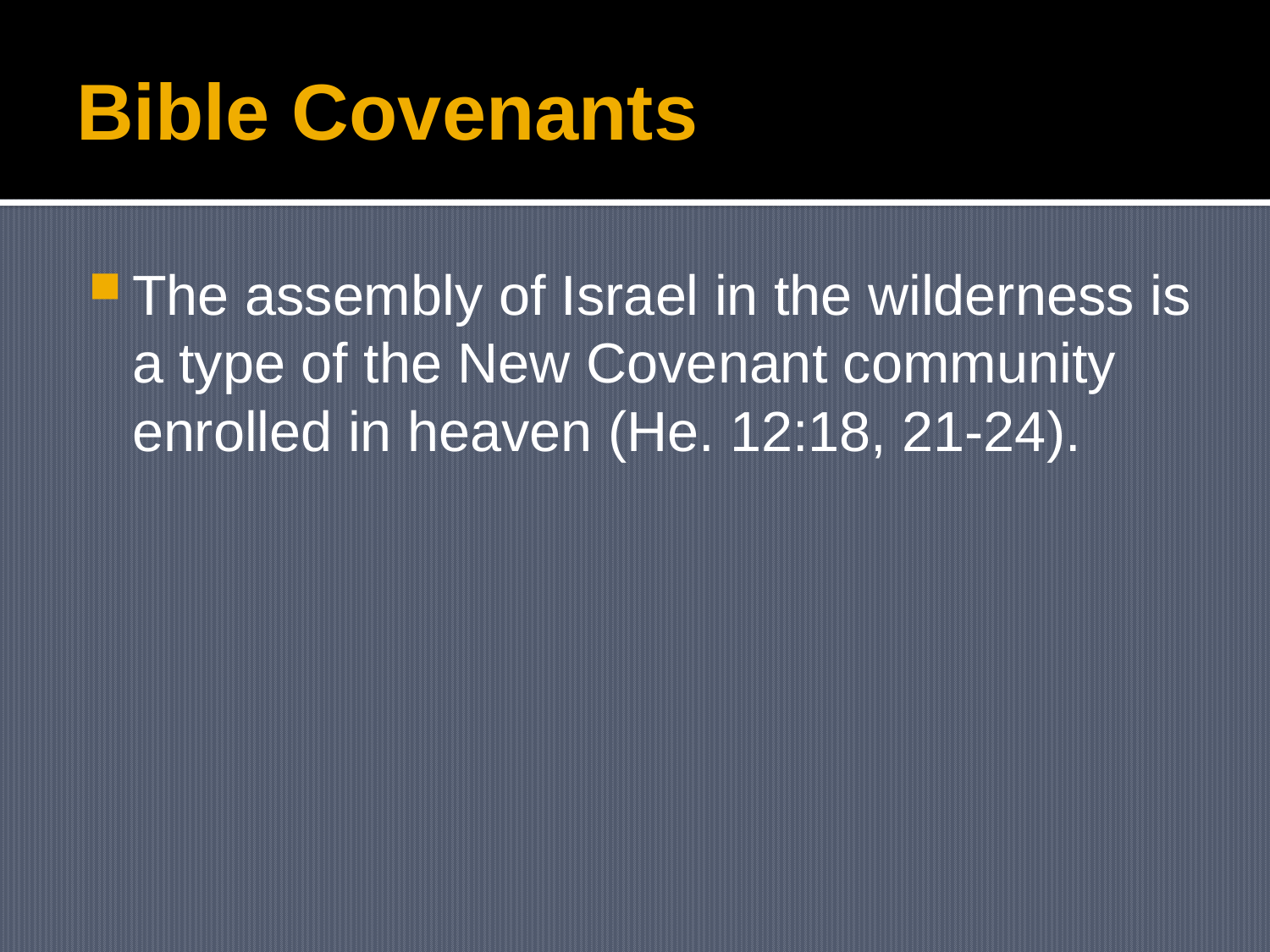

# Bible Covenants
The assembly of Israel in the wilderness is a type of the New Covenant community enrolled in heaven (He. 12:18, 21-24).